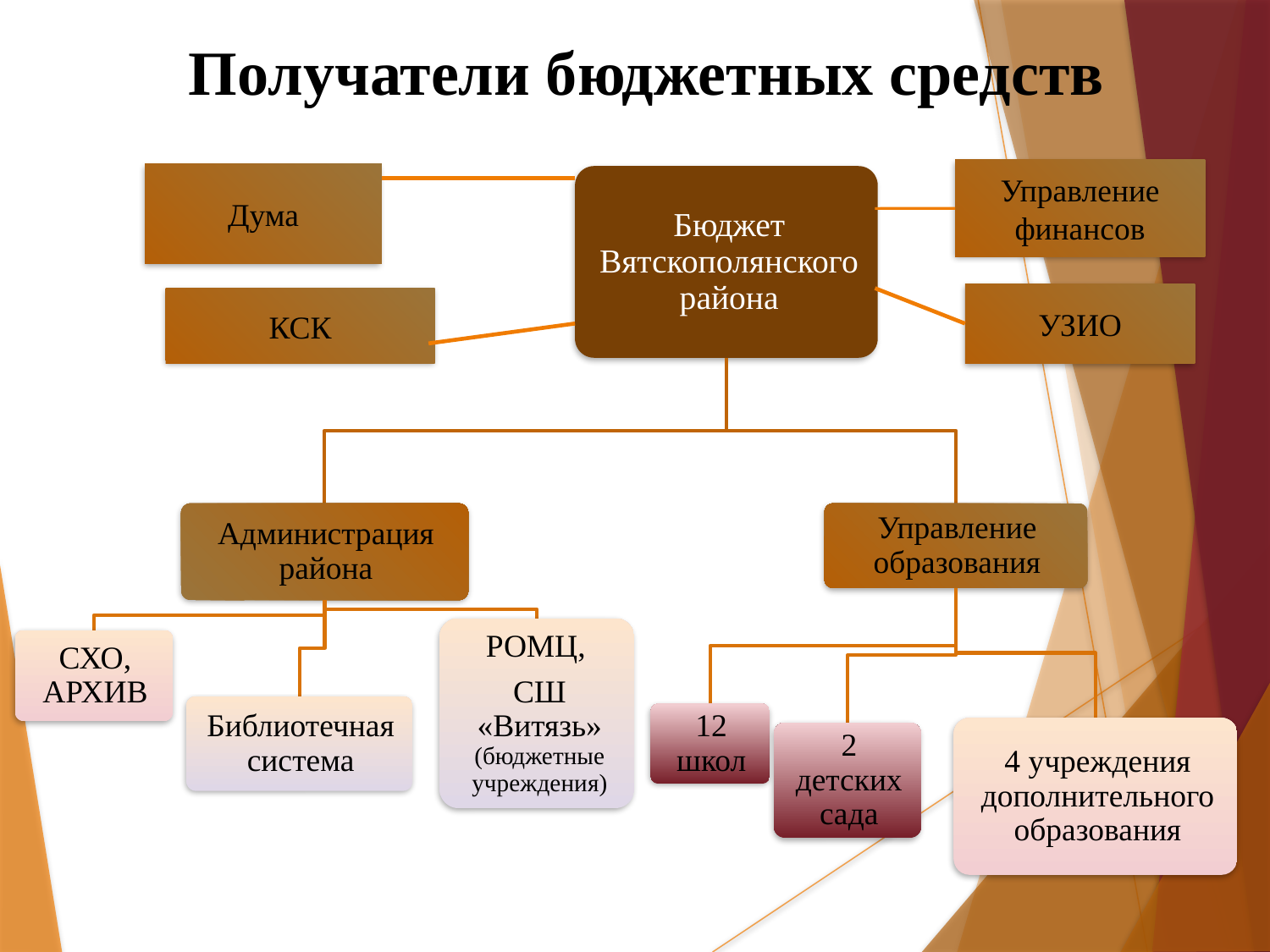

# Получатели бюджетных средств
Управление финансов
Дума
Бюджет Вятскополянского района
Администрация района
СХО, АРХИВ
Библиотечная система
РОМЦ,
СШ «Витязь» (бюджетные учреждения)
Управление образования
12 школ
2 детских сада
4 учреждения дополнительного образования
УЗИО
КСК